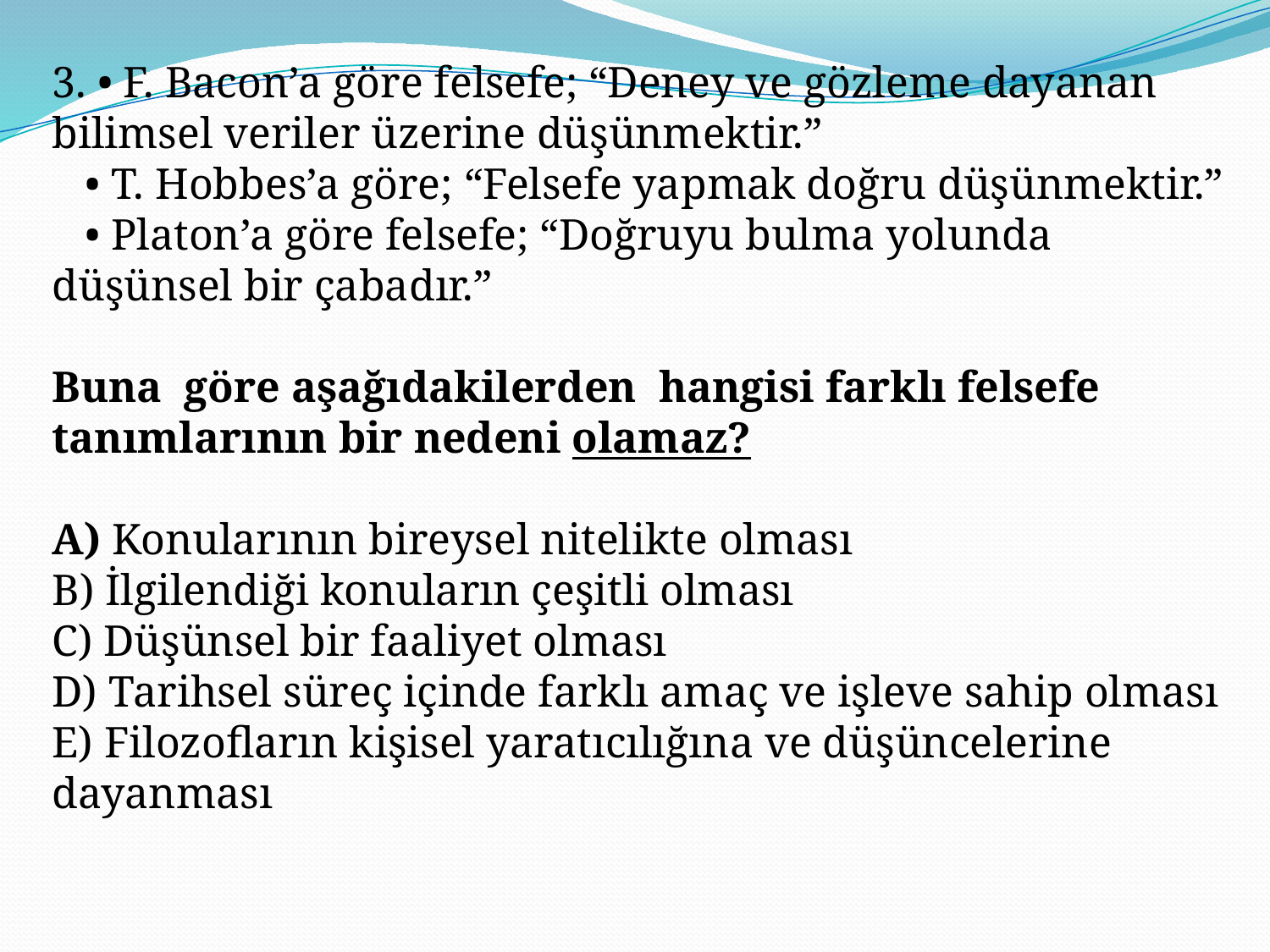

3. • F. Bacon’a göre felsefe; “Deney ve gözleme dayanan bilimsel veriler üzerine düşünmektir.”
   • T. Hobbes’a göre; “Felsefe yapmak doğru düşünmektir.”
   • Platon’a göre felsefe; “Doğruyu bulma yolunda düşünsel bir çabadır.”

Buna  göre aşağıdakilerden  hangisi farklı felsefe tanımlarının bir nedeni olamaz?

A) Konularının bireysel nitelikte olması
B) İlgilendiği konuların çeşitli olması
C) Düşünsel bir faaliyet olması
D) Tarihsel süreç içinde farklı amaç ve işleve sahip olması
E) Filozofların kişisel yaratıcılığına ve düşüncelerine dayanması